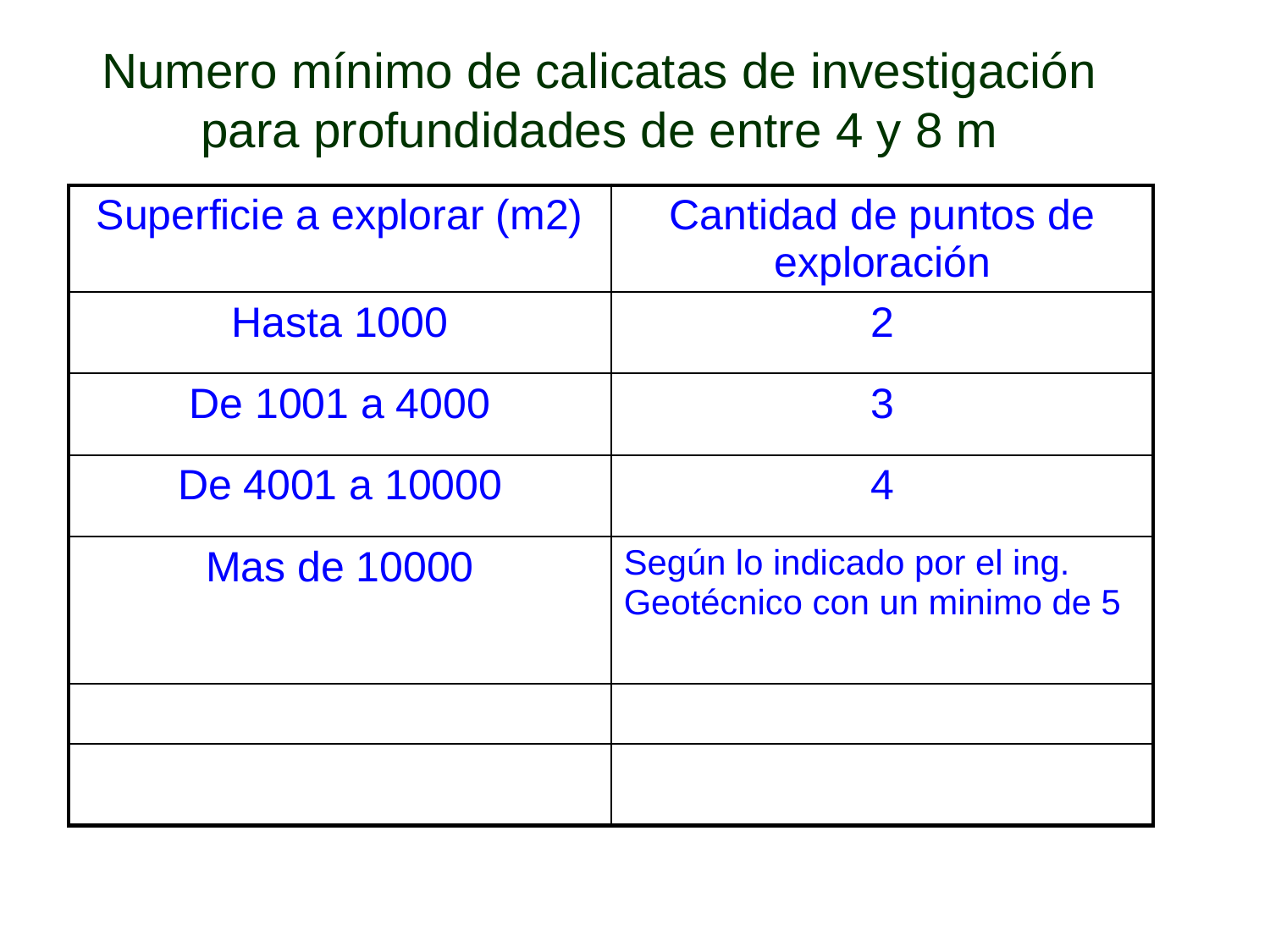

# Numero mínimo de calicatas de investigación para profundidades de entre 4 y 8 m
| Superficie a explorar (m2) | Cantidad de puntos de exploración |
| --- | --- |
| Hasta 1000 | 2 |
| De 1001 a 4000 | 3 |
| De 4001 a 10000 | 4 |
| Mas de 10000 | Según lo indicado por el ing. Geotécnico con un minimo de 5 |
|  |  |
|  |  |